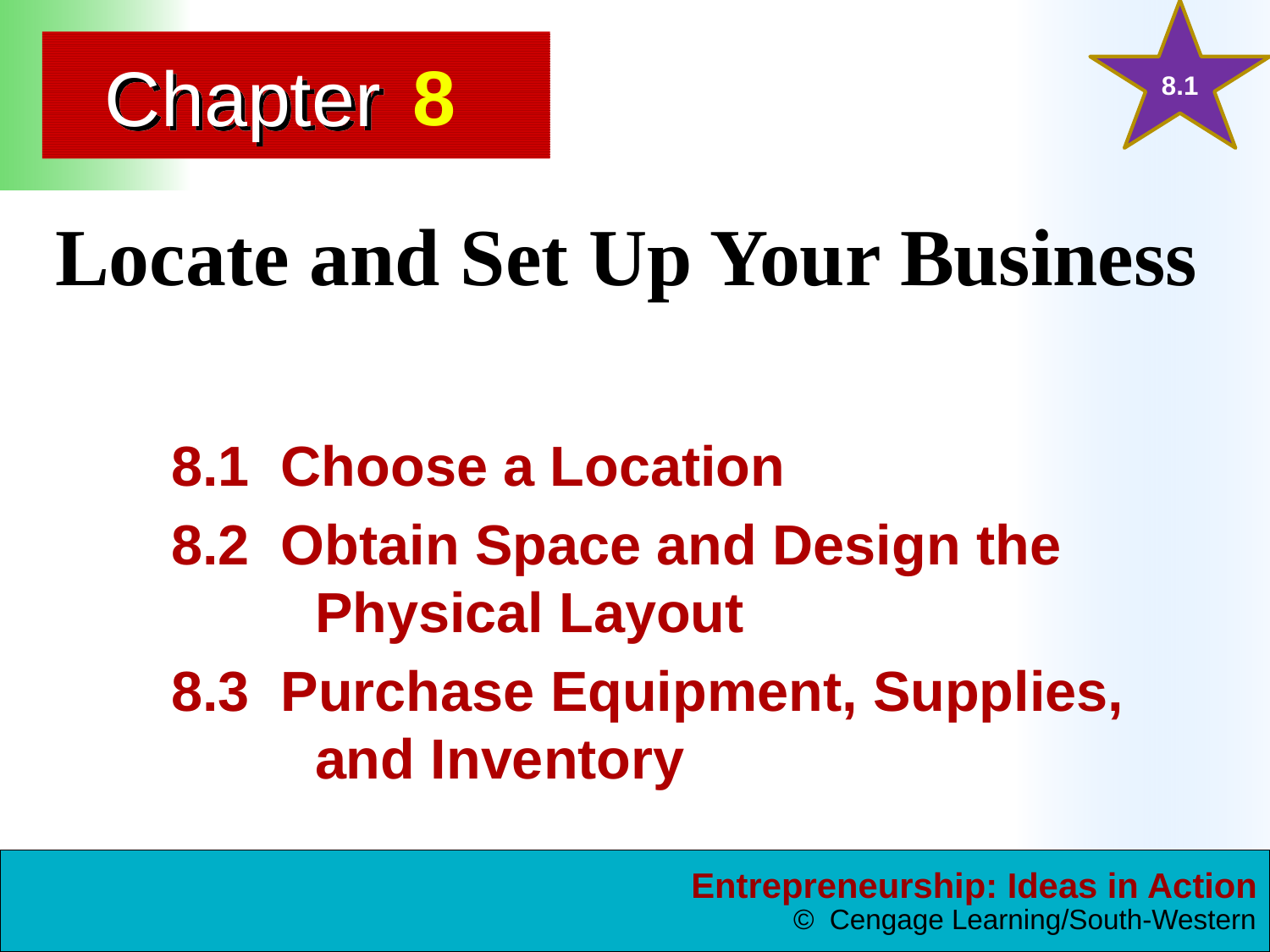

8.1
8
# Locate and Set Up Your Business
8.1  Choose a Location
8.2  Obtain Space and Design the Physical Layout
8.3  Purchase Equipment, Supplies, and Inventory